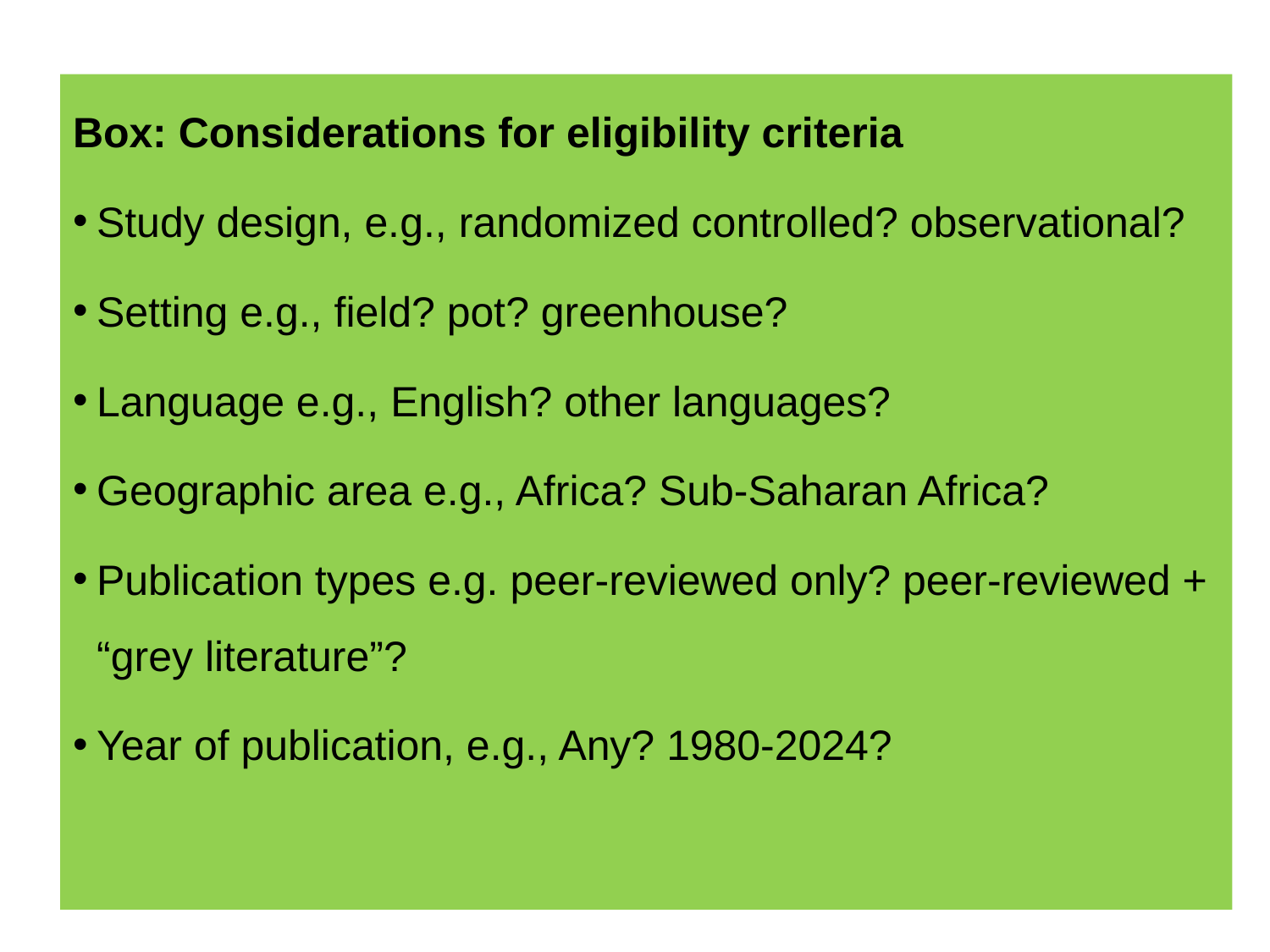

Box: Considerations for eligibility criteria
Study design, e.g., randomized controlled? observational?
Setting e.g., field? pot? greenhouse?
Language e.g., English? other languages?
Geographic area e.g., Africa? Sub-Saharan Africa?
Publication types e.g. peer-reviewed only? peer-reviewed + “grey literature”?
Year of publication, e.g., Any? 1980-2024?